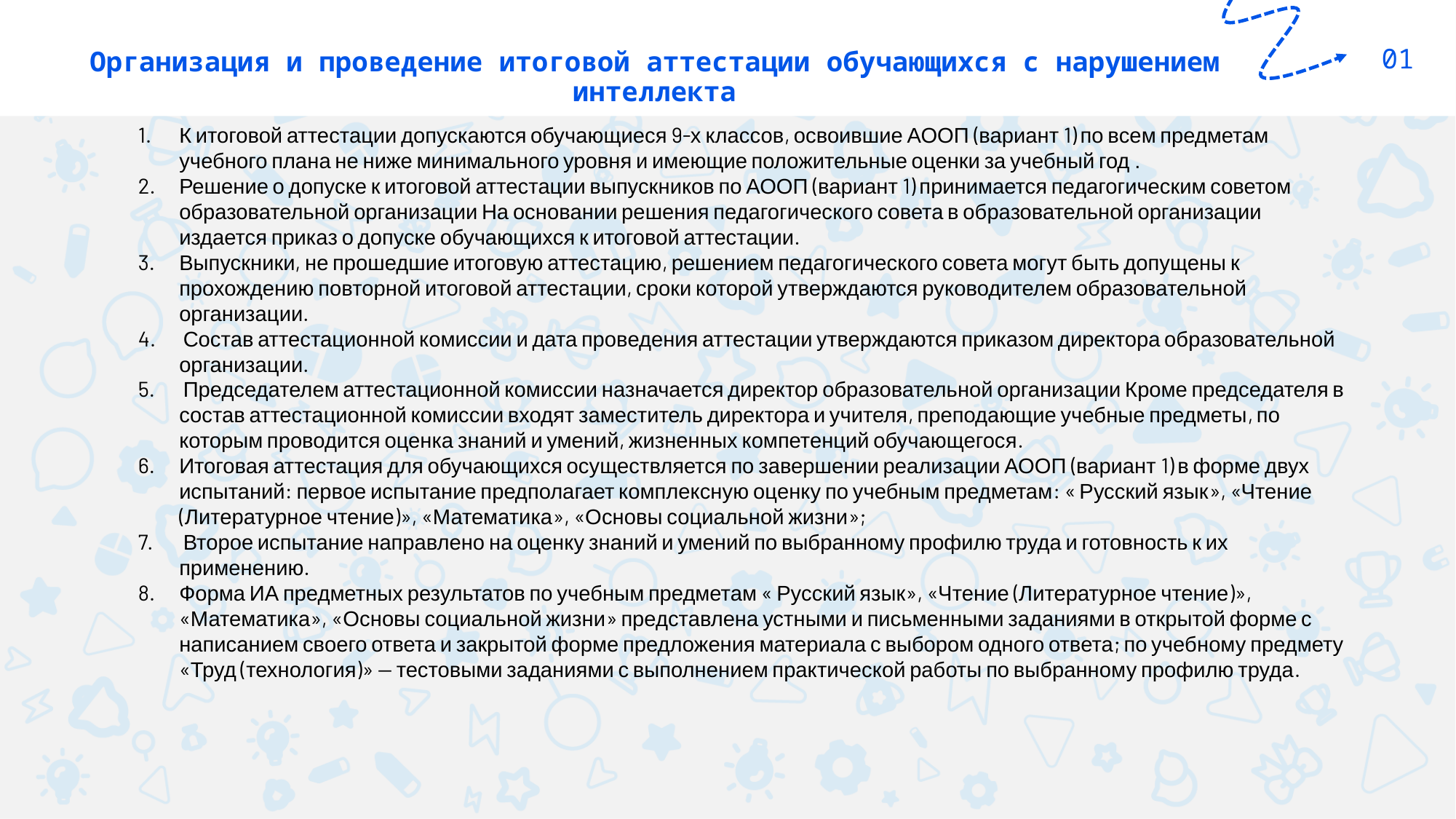

01
Организация и проведение итоговой аттестации обучающихся с нарушением интеллекта
К итоговой аттестации допускаются обучающиеся 9-х классов, освоившие АООП (вариант 1) по всем предметам учебного плана не ниже минимального уровня и имеющие положительные оценки за учебный год .
Решение о допуске к итоговой аттестации выпускников по АООП (вариант 1) принимается педагогическим советом образовательной организации На основании решения педагогического совета в образовательной организации издается приказ о допуске обучающихся к итоговой аттестации.
Выпускники, не прошедшие итоговую аттестацию, решением педагогического совета могут быть допущены к прохождению повторной итоговой аттестации, сроки которой утверждаются руководителем образовательной организации.
 Состав аттестационной комиссии и дата проведения аттестации утверждаются приказом директора образовательной организации.
 Председателем аттестационной комиссии назначается директор образовательной организации Кроме председателя в состав аттестационной комиссии входят заместитель директора и учителя, преподающие учебные предметы, по которым проводится оценка знаний и умений, жизненных компетенций обучающегося.
Итоговая аттестация для обучающихся осуществляется по завершении реализации АООП (вариант 1) в форме двух испытаний: первое испытание предполагает комплексную оценку по учебным предметам: « Русский язык», «Чтение (Литературное чтение)», «Математика», «Основы социальной жизни»;
 Второе испытание направлено на оценку знаний и умений по выбранному профилю труда и готовность к их применению.
Форма ИА предметных результатов по учебным предметам « Русский язык», «Чтение (Литературное чтение)», «Математика», «Основы социальной жизни» представлена устными и письменными заданиями в открытой форме с написанием своего ответа и закрытой форме предложения материала с выбором одного ответа; по учебному предмету «Труд (технология)» — тестовыми заданиями с выполнением практической работы по выбранному профилю труда.